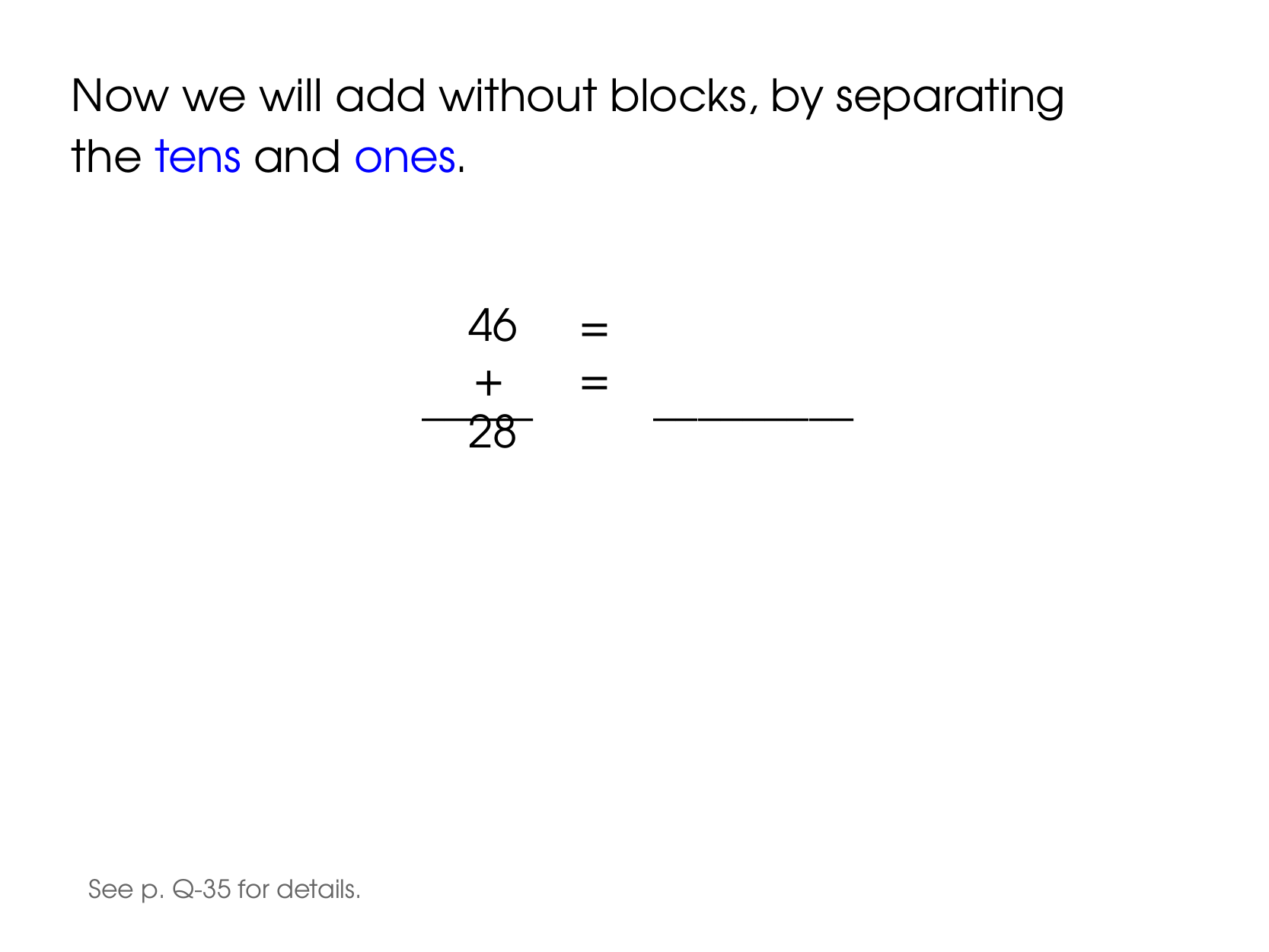

Now we will add without blocks, by separating
the tens and ones.
46
+  28
=
=
_____
_________
See p. Q-35 for details.